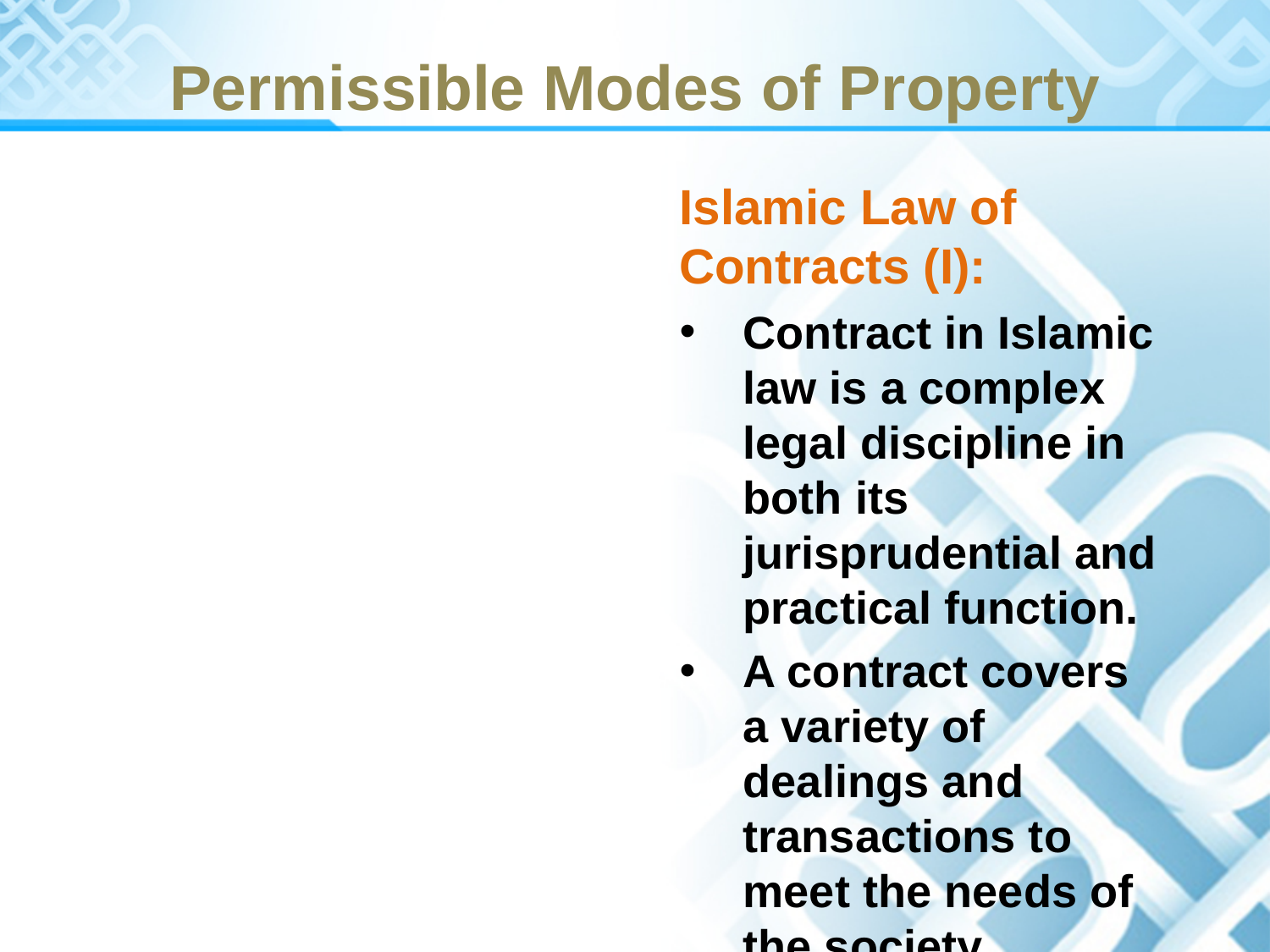

# Permissible Modes of Property
Islamic Law of Contracts (I):
Contract in Islamic law is a complex legal discipline in both its jurisprudential and practical function.
A contract covers a variety of dealings and transactions to meet the needs of the society.